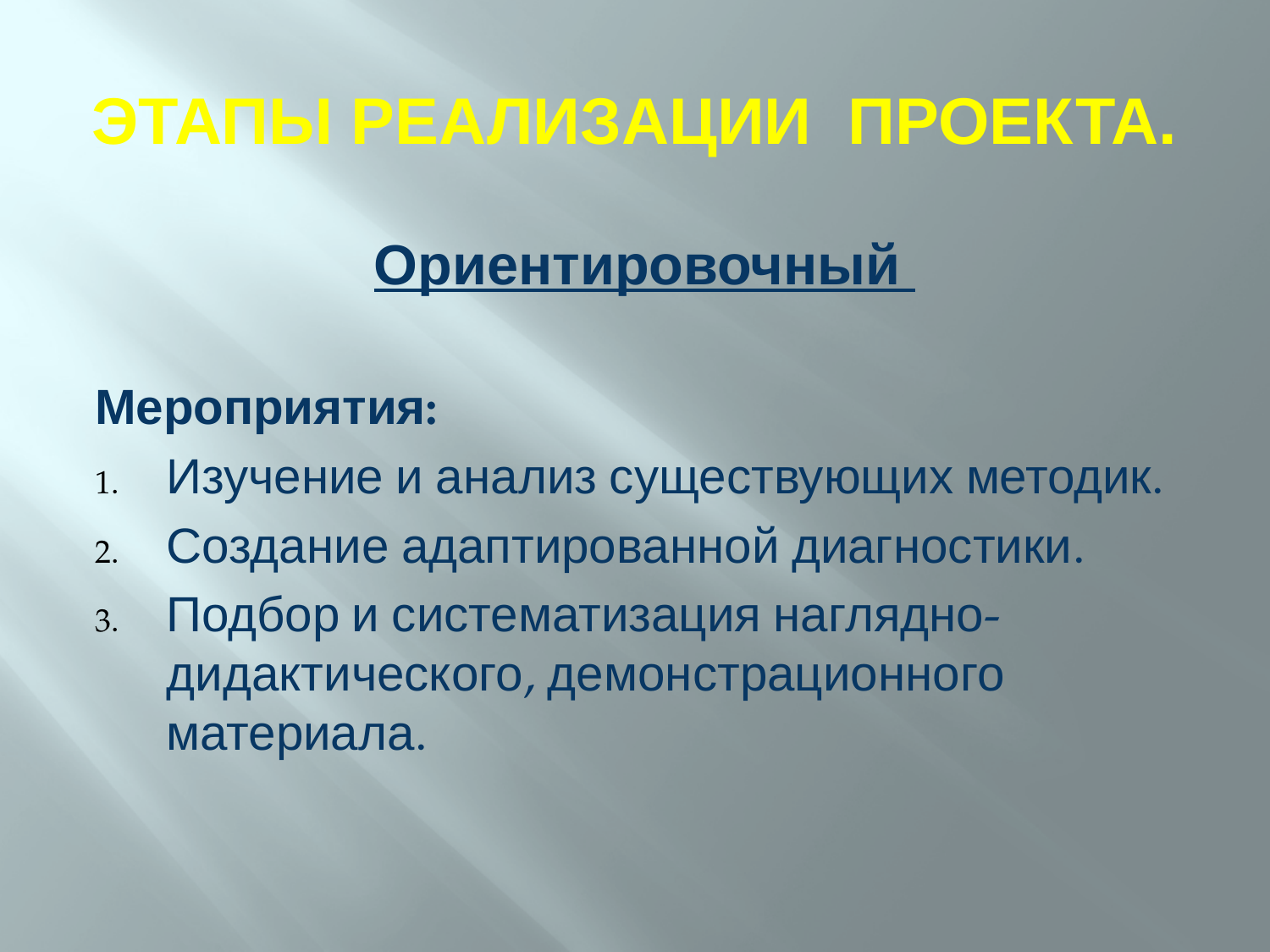

# ЭТАПЫ РЕАЛИЗАЦИИ  ПРОЕКТА.
Ориентировочный

Мероприятия:
Изучение и анализ существующих методик.
Создание адаптированной диагностики.
Подбор и систематизация наглядно-дидактического, демонстрационного материала.